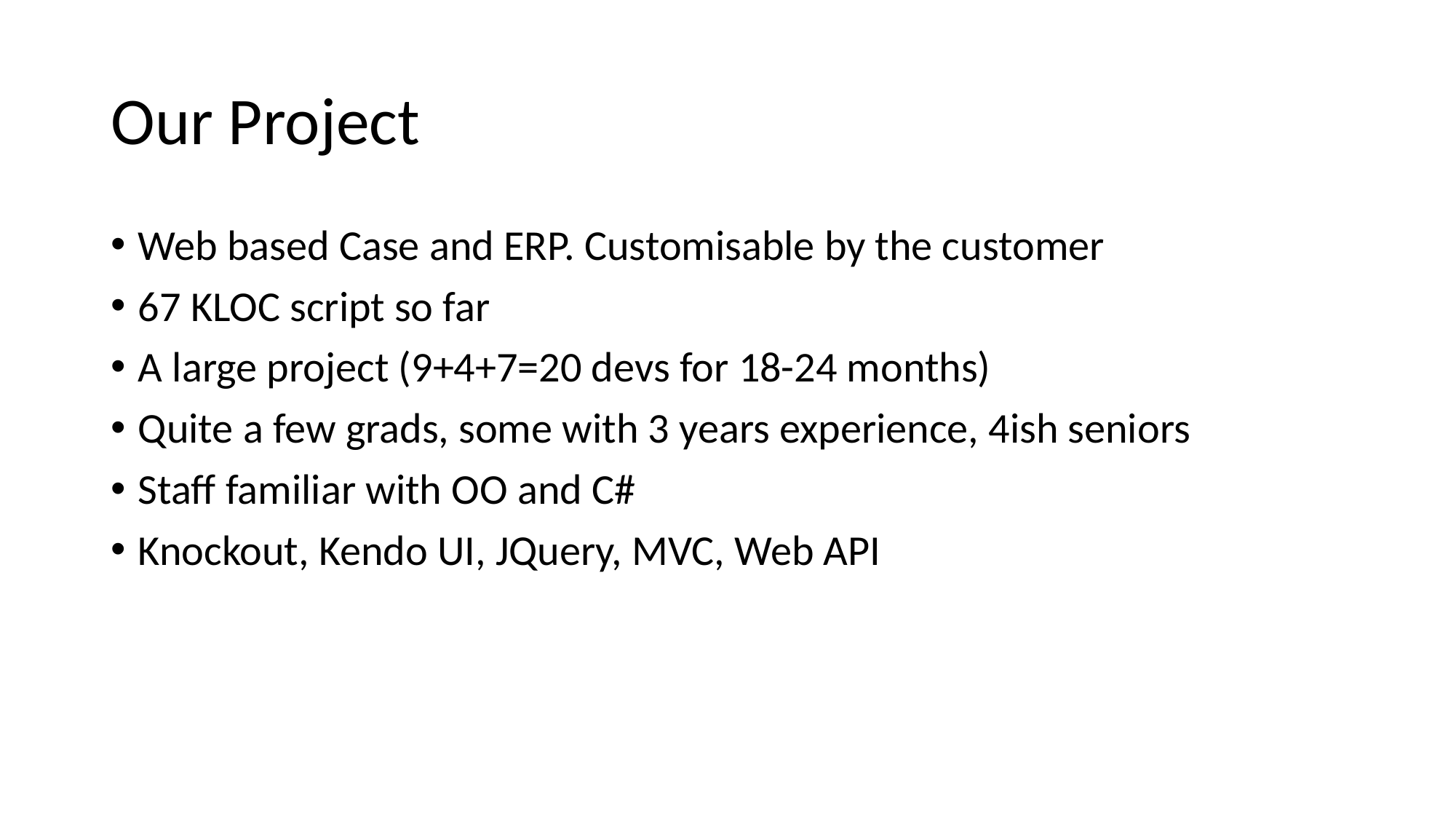

# Our Project
Web based Case and ERP. Customisable by the customer
67 KLOC script so far
A large project (9+4+7=20 devs for 18-24 months)
Quite a few grads, some with 3 years experience, 4ish seniors
Staff familiar with OO and C#
Knockout, Kendo UI, JQuery, MVC, Web API